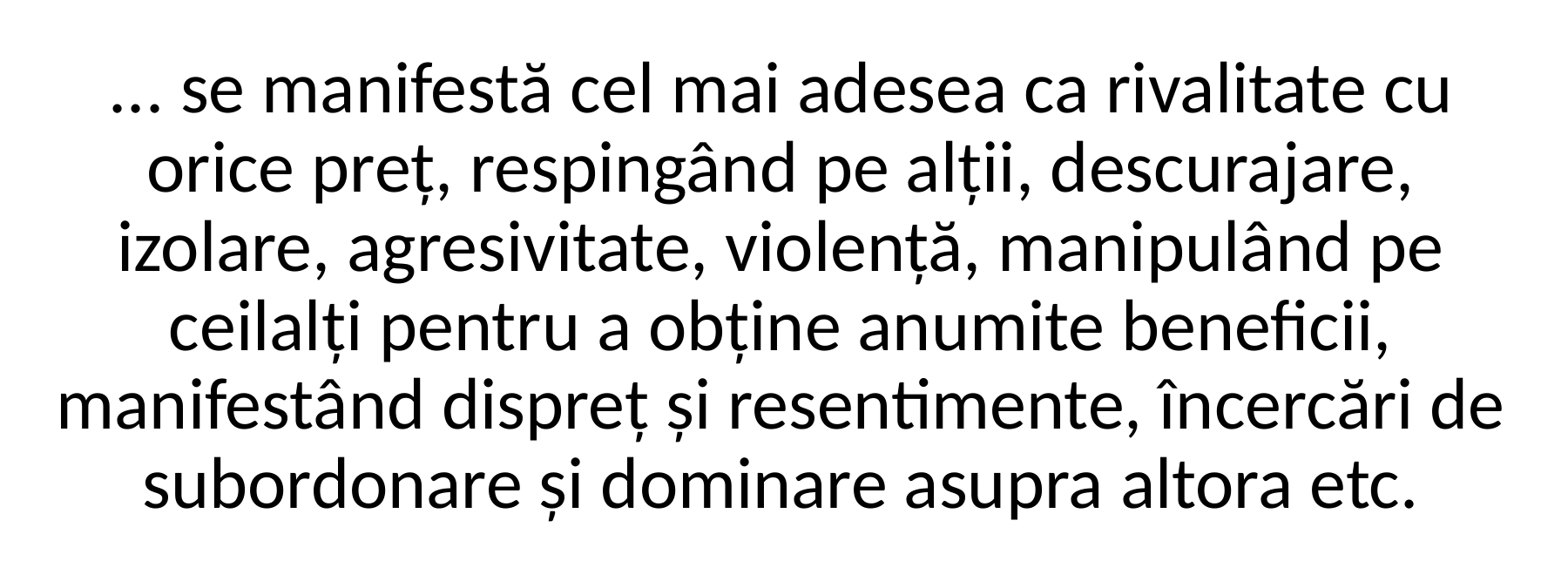

... se manifestă cel mai adesea ca rivalitate cu orice preț, respingând pe alții, descurajare, izolare, agresivitate, violență, manipulând pe ceilalți pentru a obține anumite beneficii, manifestând dispreț și resentimente, încercări de subordonare și dominare asupra altora etc.